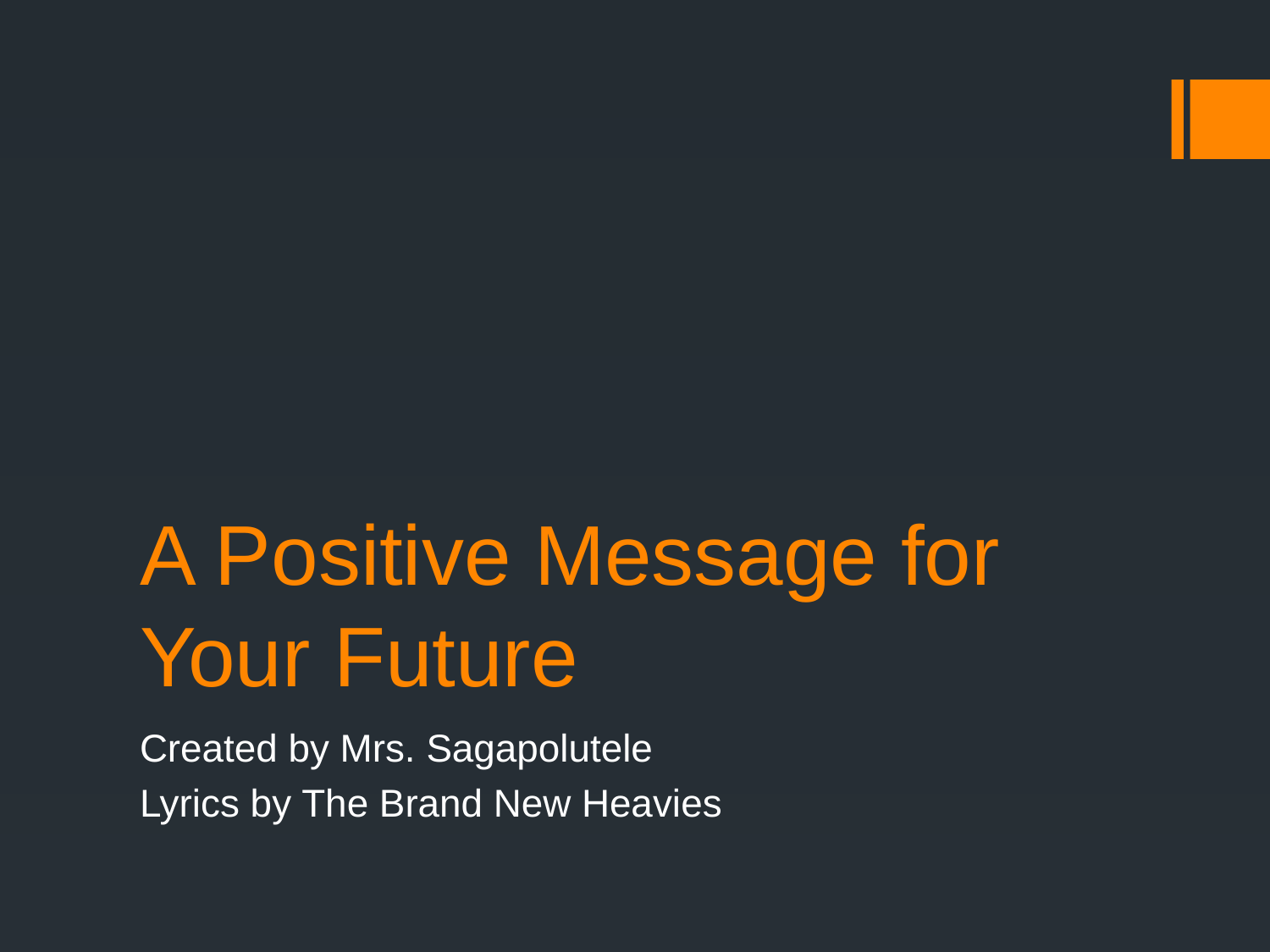

# A Positive Message for Your Future
Created by Mrs. Sagapolutele
Lyrics by The Brand New Heavies